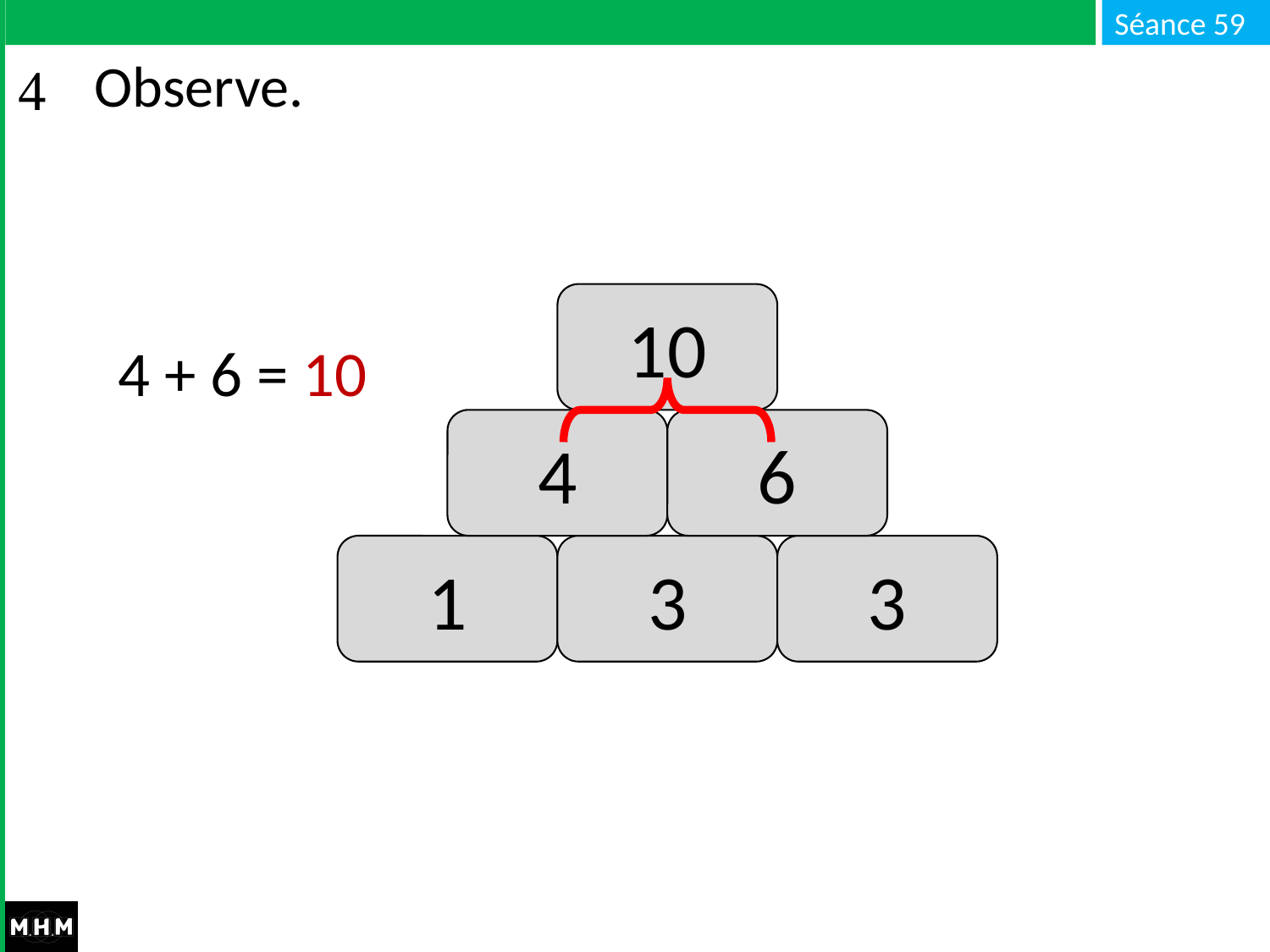

# Observe.
10

4 + 6 = 10
6
4
3
1
3